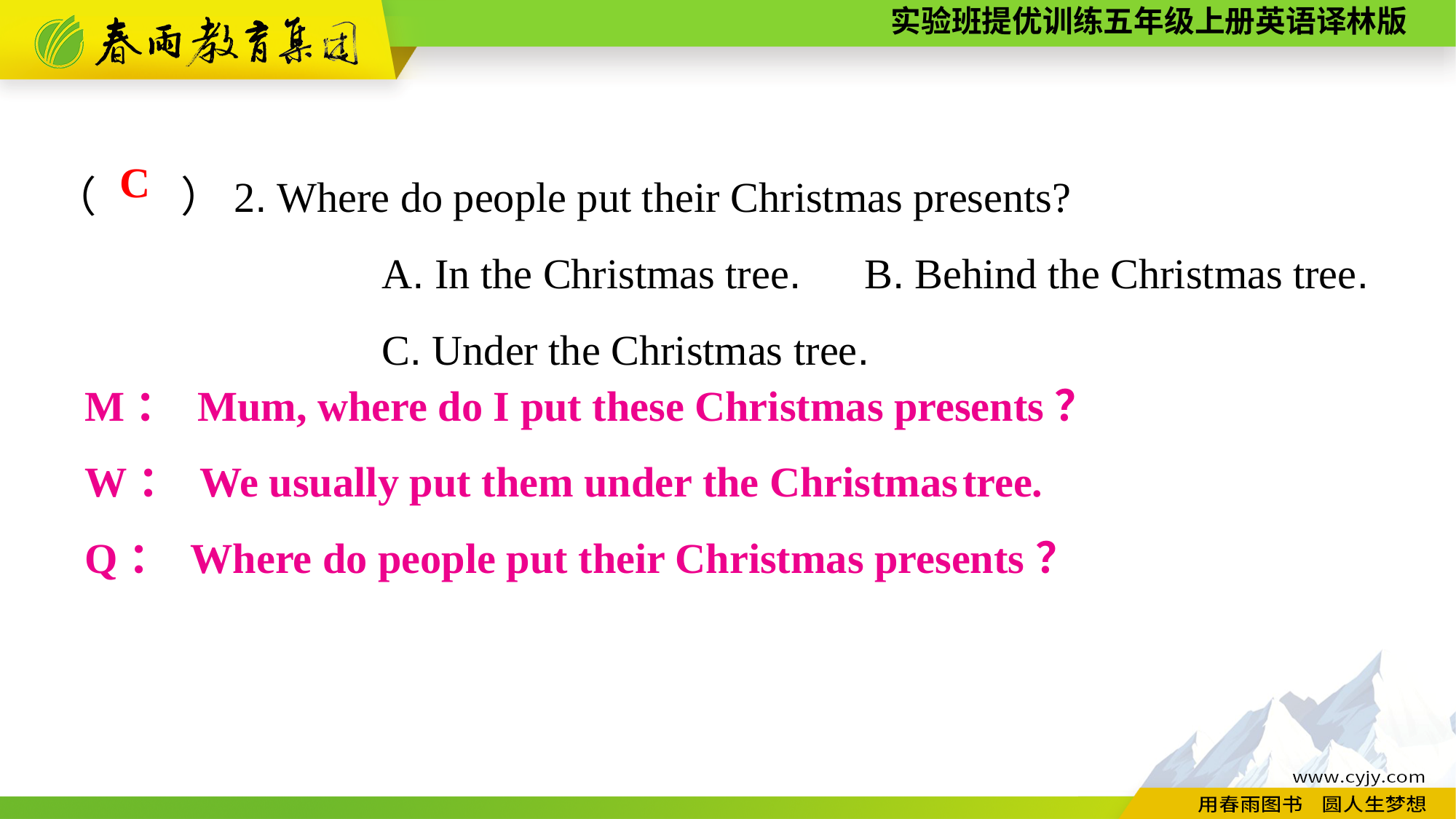

（　　）2. Where do people put their Christmas presents?
			A. In the Christmas tree.      B. Behind the Christmas tree.
			C. Under the Christmas tree.
C
M： Mum, where do I put these Christmas presents？
W： We usually put them under the Christmas tree.
Q： Where do people put their Christmas presents？